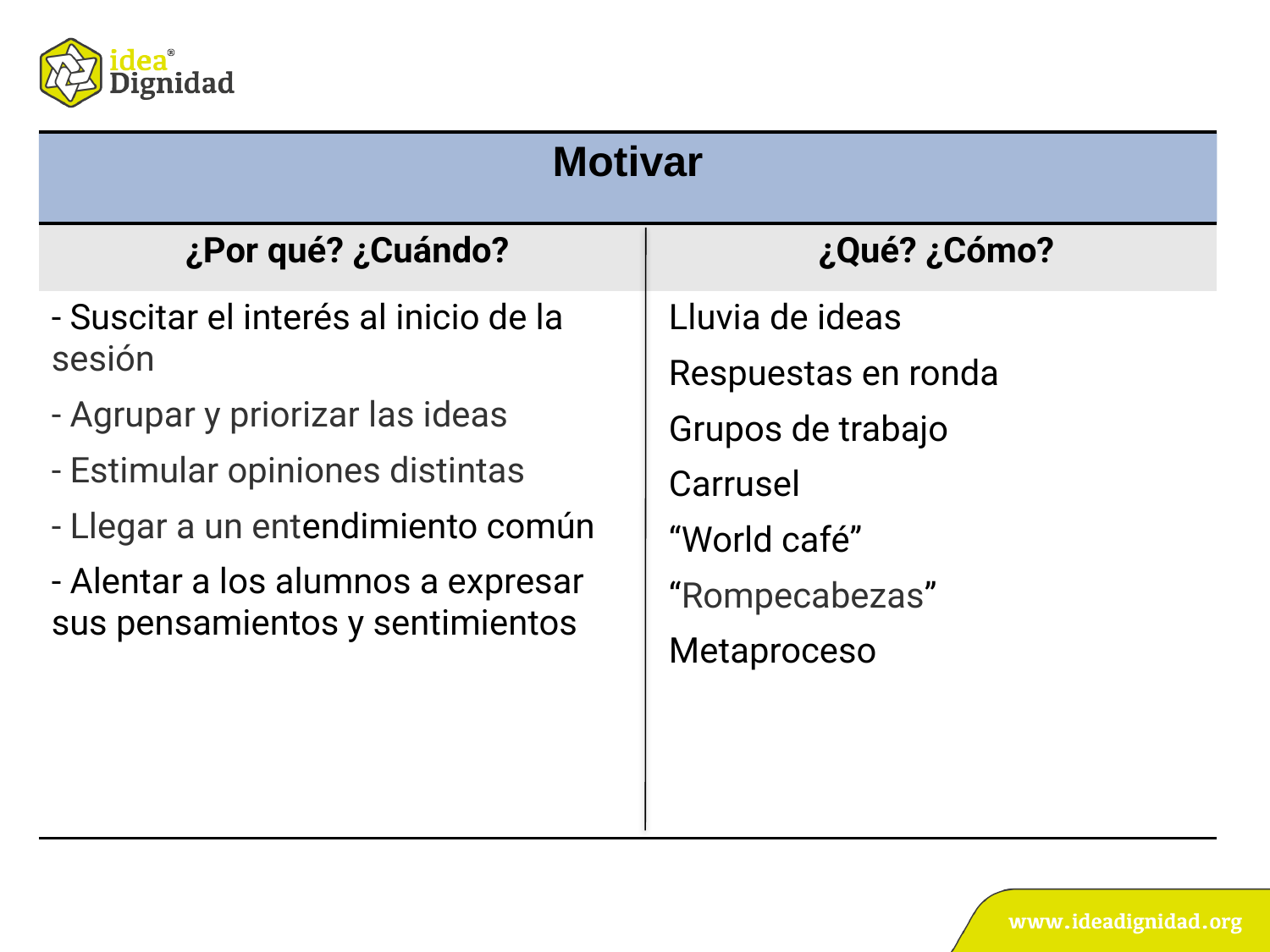

| Motivar |  |
| --- | --- |
| ¿Por qué? ¿Cuándo? | ¿Qué? ¿Cómo? |
| - Suscitar el interés al inicio de la sesión - Agrupar y priorizar las ideas - Estimular opiniones distintas - Llegar a un entendimiento común - Alentar a los alumnos a expresar sus pensamientos y sentimientos | Lluvia de ideas Respuestas en ronda Grupos de trabajo Carrusel “World café” “Rompecabezas” Metaproceso |